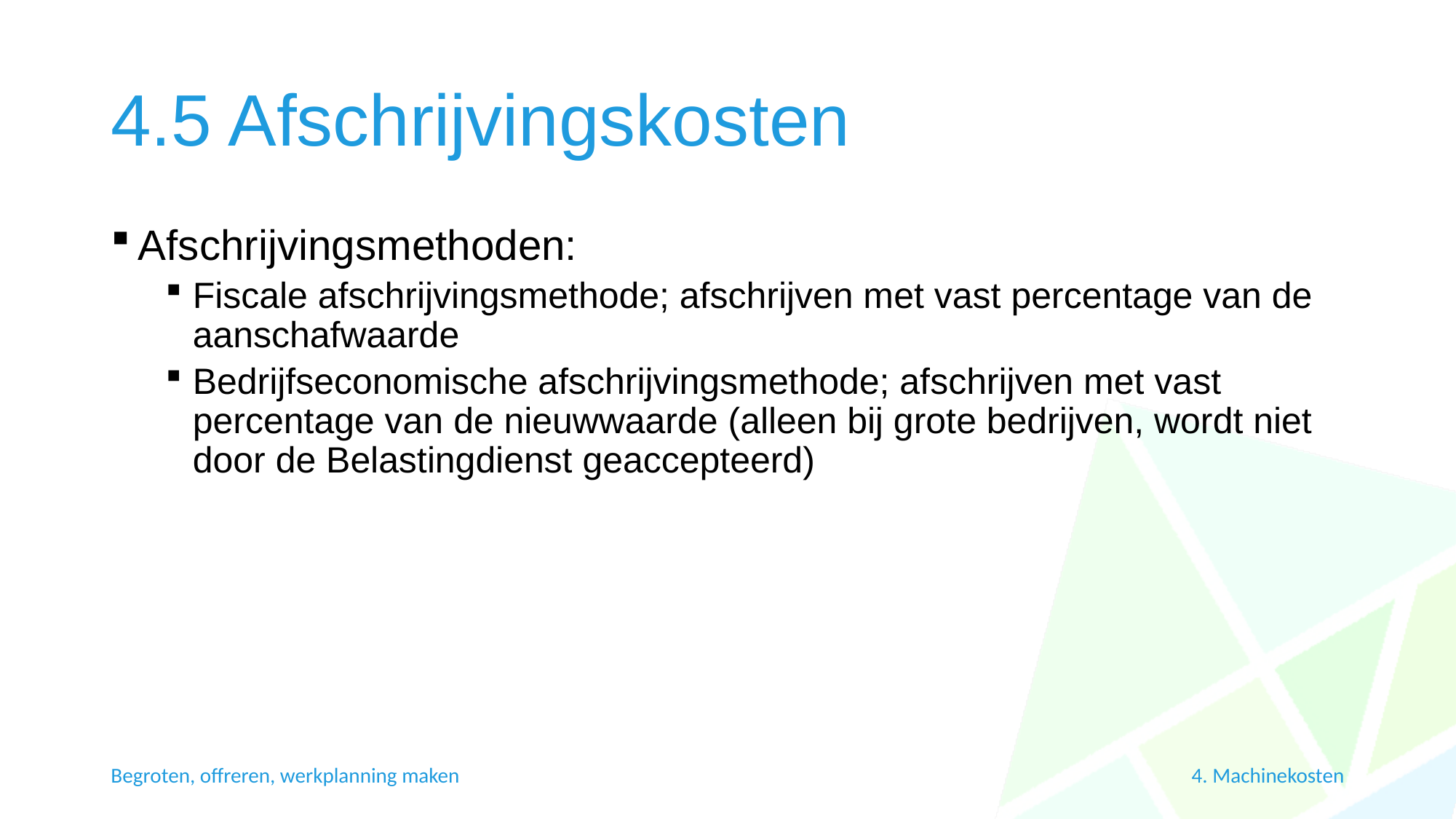

# 4.5 Afschrijvingskosten
Afschrijvingsmethoden:
Fiscale afschrijvingsmethode; afschrijven met vast percentage van de aanschafwaarde
Bedrijfseconomische afschrijvingsmethode; afschrijven met vast percentage van de nieuwwaarde (alleen bij grote bedrijven, wordt niet door de Belastingdienst geaccepteerd)

4. Machinekosten
Begroten, offreren, werkplanning maken